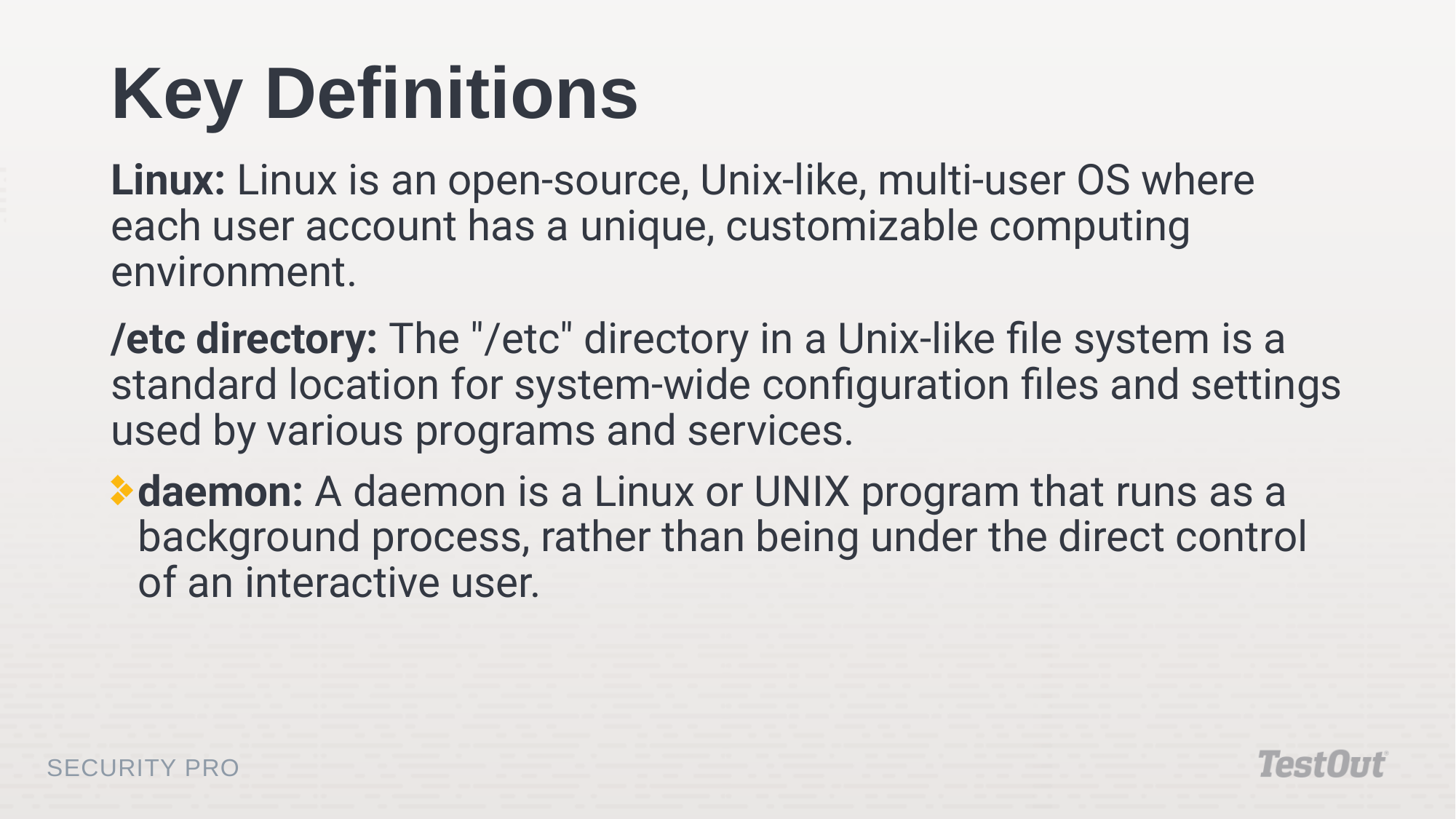

# Key Definitions
Linux: Linux is an open-source, Unix-like, multi-user OS where each user account has a unique, customizable computing environment.
/etc directory: The "/etc" directory in a Unix-like file system is a standard location for system-wide configuration files and settings used by various programs and services.
daemon: A daemon is a Linux or UNIX program that runs as a background process, rather than being under the direct control of an interactive user.
Security Pro